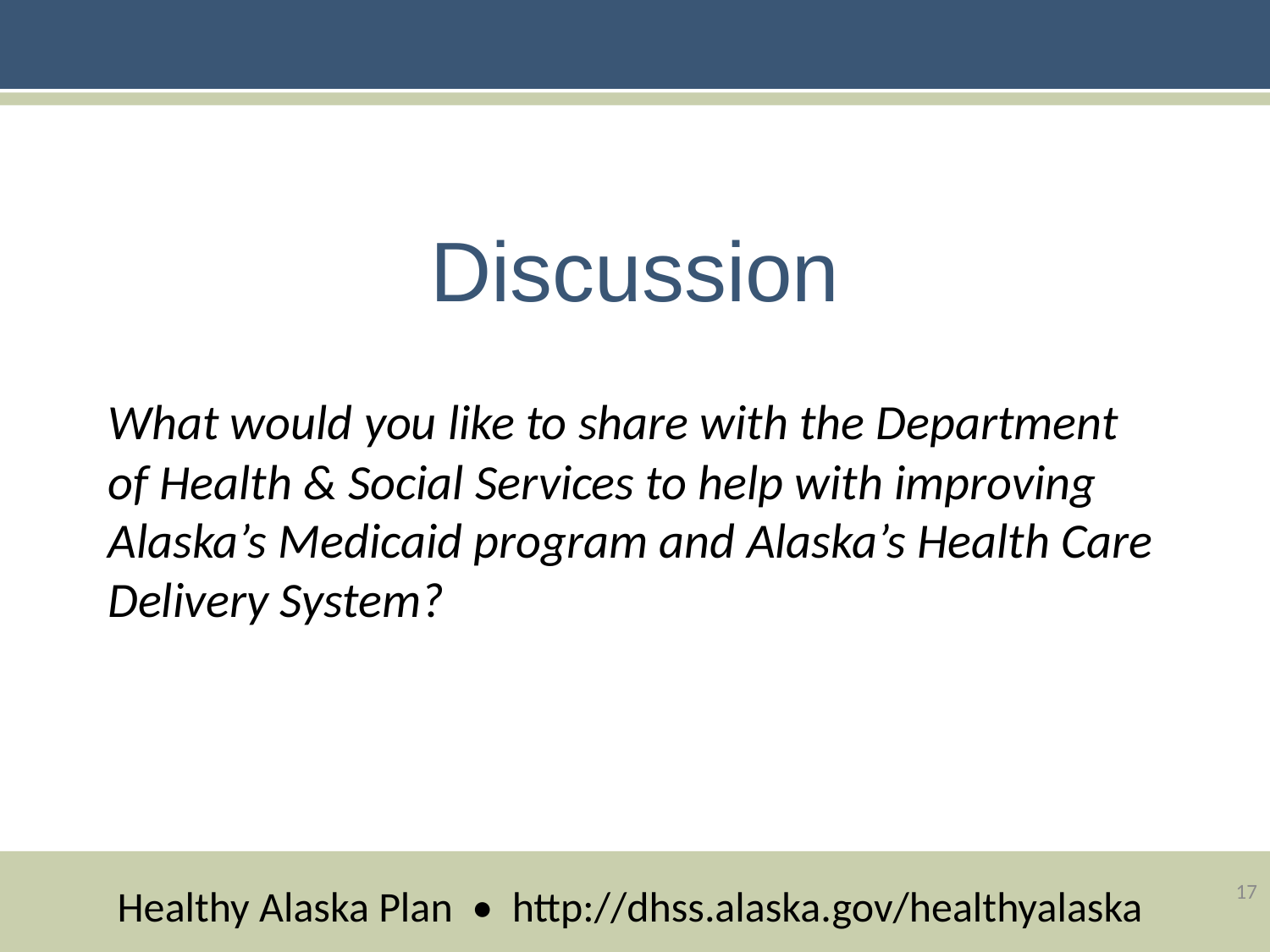

# Discussion
What would you like to share with the Department of Health & Social Services to help with improving Alaska’s Medicaid program and Alaska’s Health Care Delivery System?
17